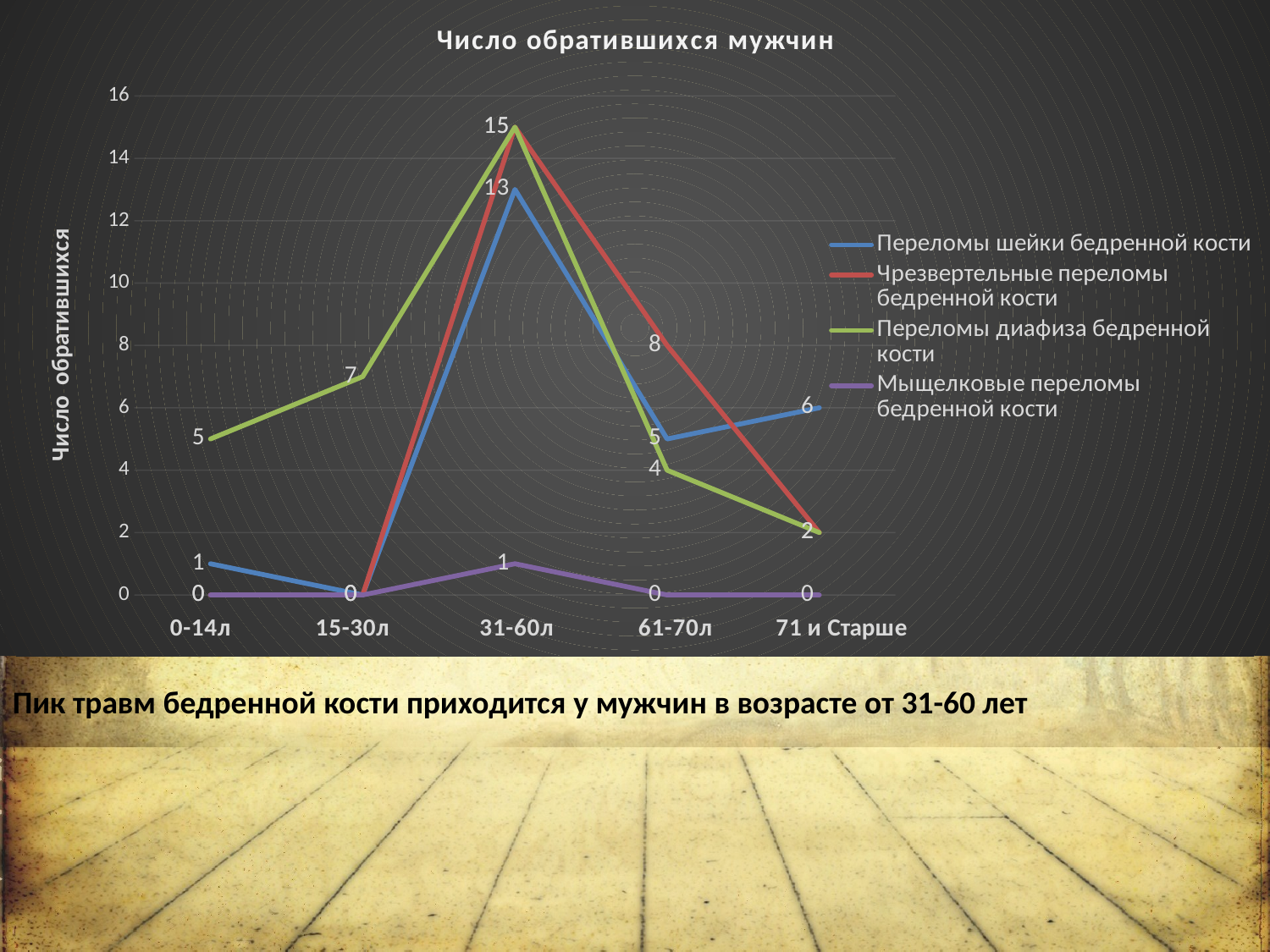

### Chart: Число обратившихся мужчин

| Category | Переломы шейки бедренной кости | Чрезвертельные переломы бедренной кости | Переломы диафиза бедренной кости | Мыщелковые переломы бедренной кости |
|---|---|---|---|---|
Пик травм бедренной кости приходится у мужчин в возрасте от 31-60 лет